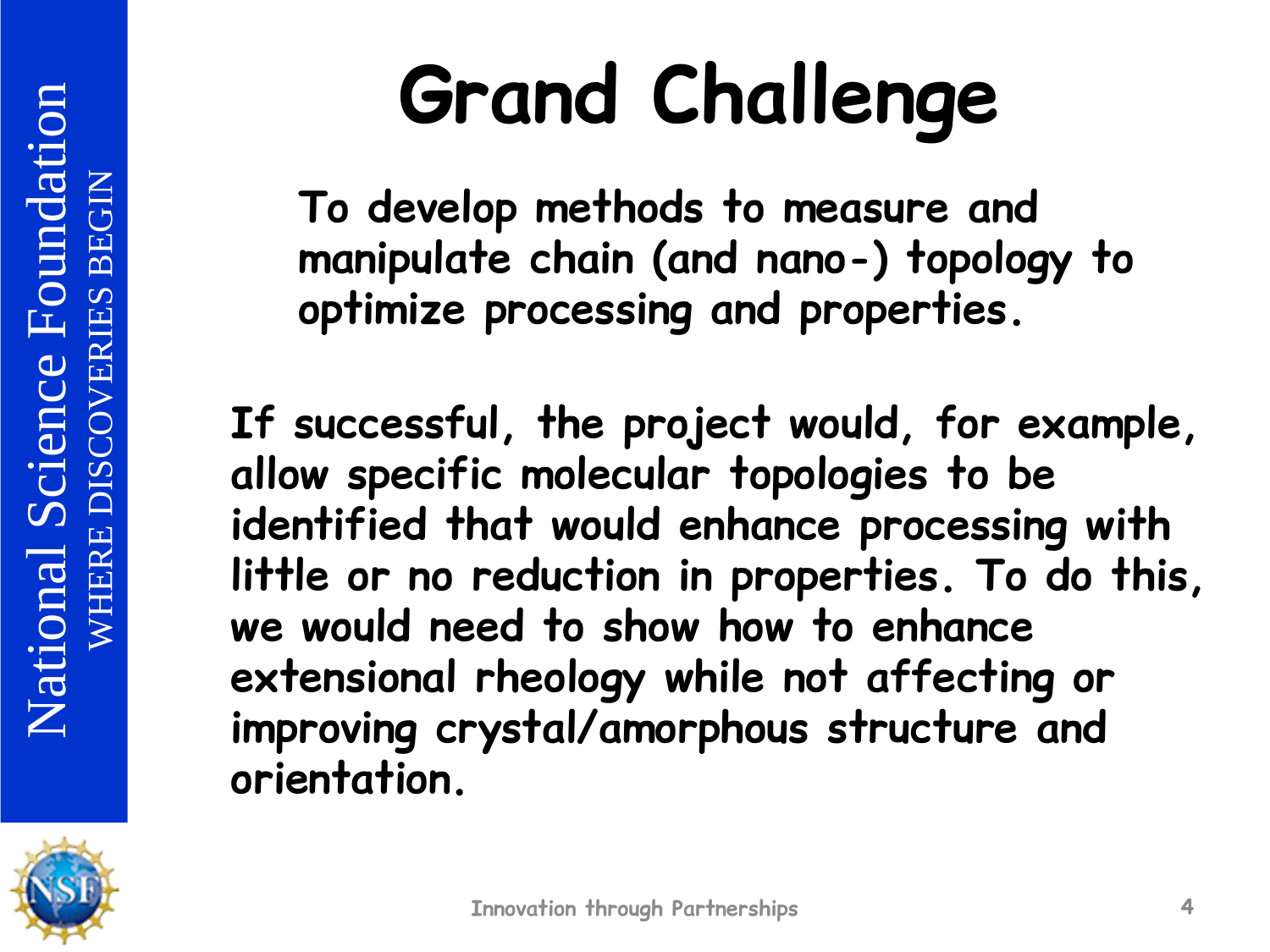

Grand Challenge
To develop methods to measure and manipulate chain (and nano-) topology to optimize processing and properties.
If successful, the project would, for example, allow specific molecular topologies to be identified that would enhance processing with little or no reduction in properties. To do this, we would need to show how to enhance extensional rheology while not affecting or improving crystal/amorphous structure and orientation.
Innovation through Partnerships
4